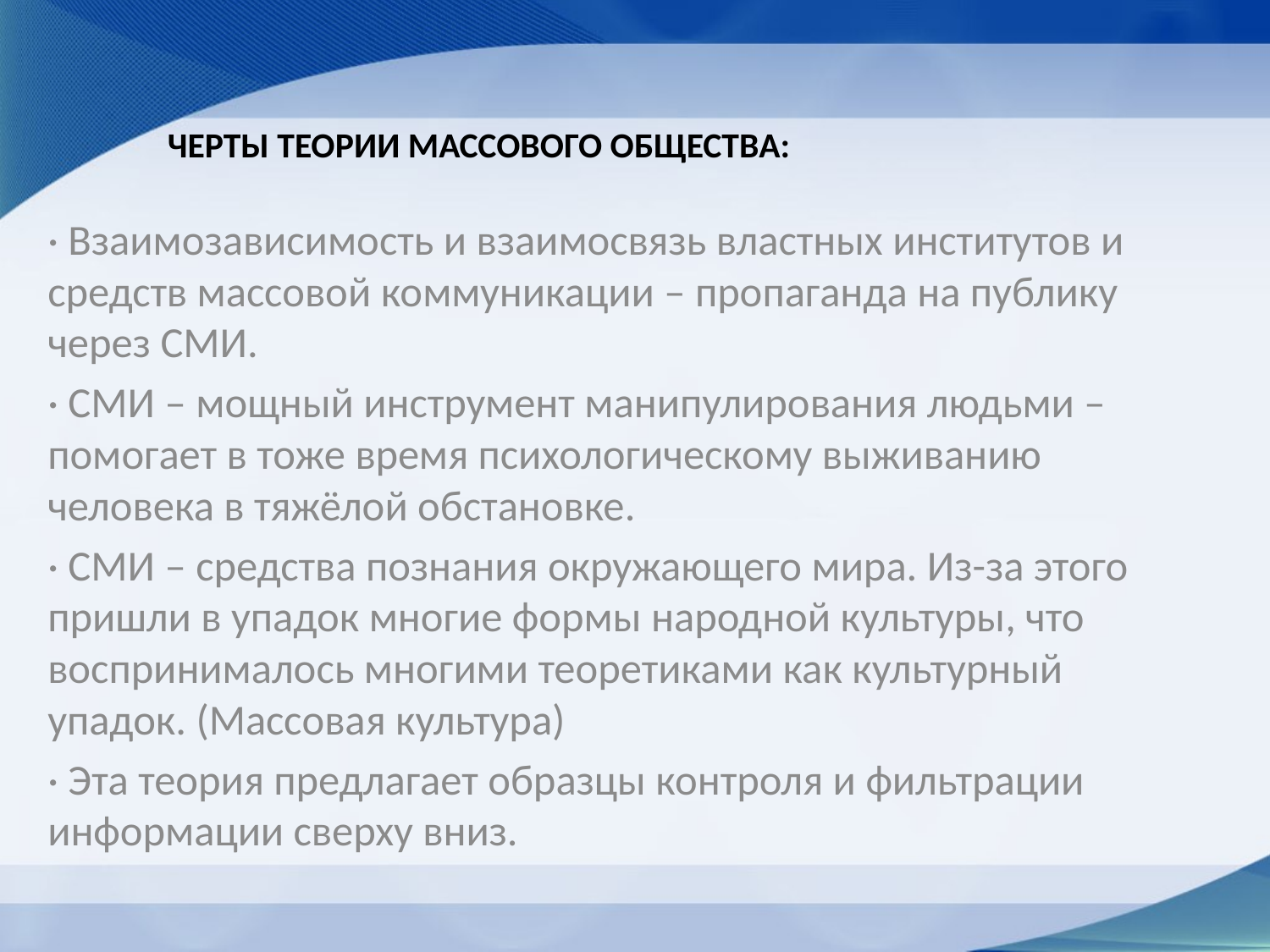

# Черты теории массового общества:
· Взаимозависимость и взаимосвязь властных институтов и средств массовой коммуникации – пропаганда на публику через СМИ.
· СМИ – мощный инструмент манипулирования людьми – помогает в тоже время психологическому выживанию человека в тяжёлой обстановке.
· СМИ – средства познания окружающего мира. Из-за этого пришли в упадок многие формы народной культуры, что воспринималось многими теоретиками как культурный упадок. (Массовая культура)
· Эта теория предлагает образцы контроля и фильтрации информации сверху вниз.